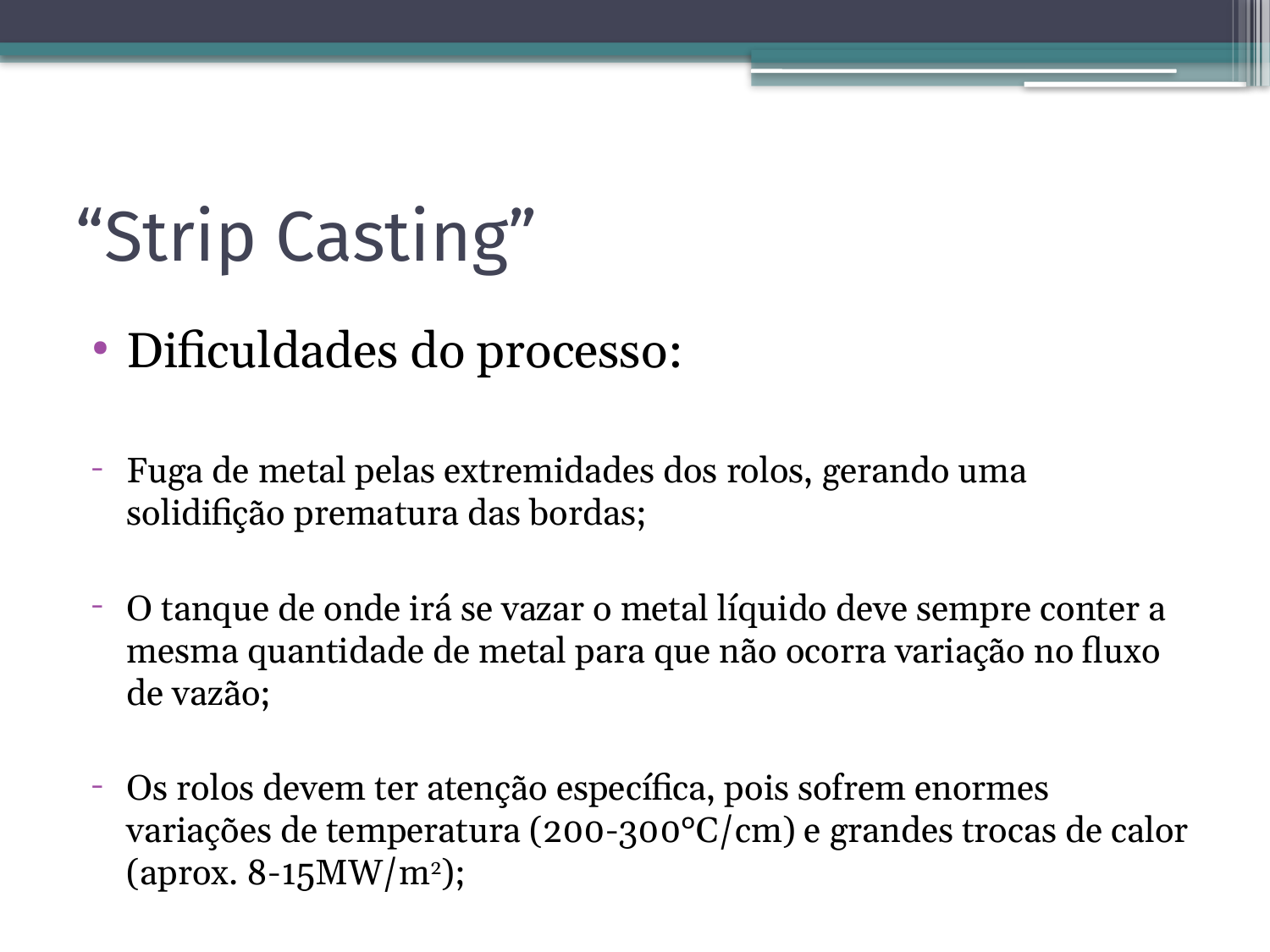

# “Strip Casting”
Dificuldades do processo:

Fuga de metal pelas extremidades dos rolos, gerando uma solidifição prematura das bordas;

O tanque de onde irá se vazar o metal líquido deve sempre conter a mesma quantidade de metal para que não ocorra variação no fluxo de vazão;

Os rolos devem ter atenção específica, pois sofrem enormes variações de temperatura (200-300°C/cm) e grandes trocas de calor (aprox. 8-15MW/m2);